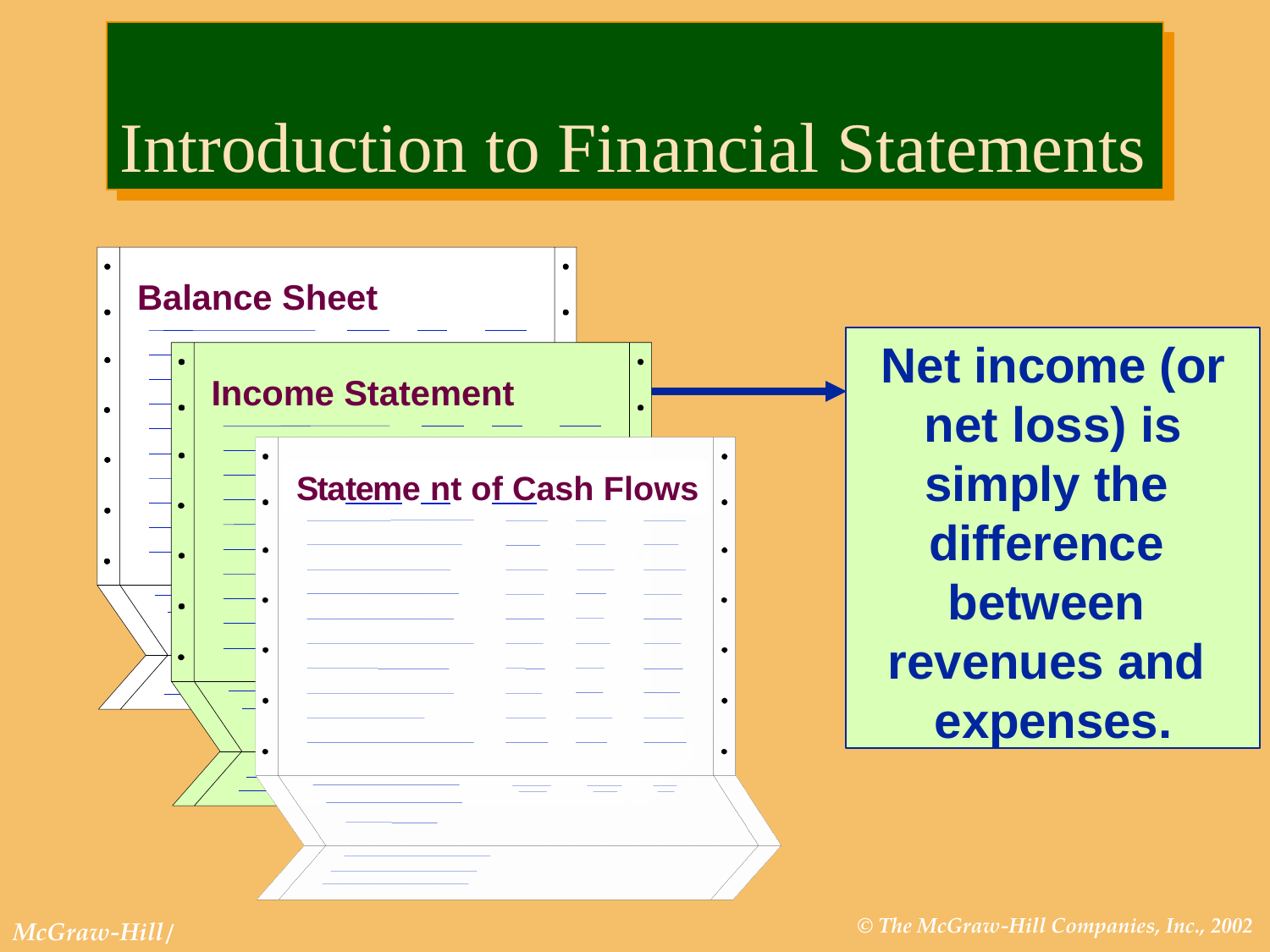

# Introduction to Financial Statements

Balance Sheet
Net income (or  net loss) is  simply the  difference  between  revenues and  expenses.
Income Statement

Stateme nt of Cash Flows
© The McGraw-Hill Companies, Inc., 2002
McGraw-Hill/Irwin